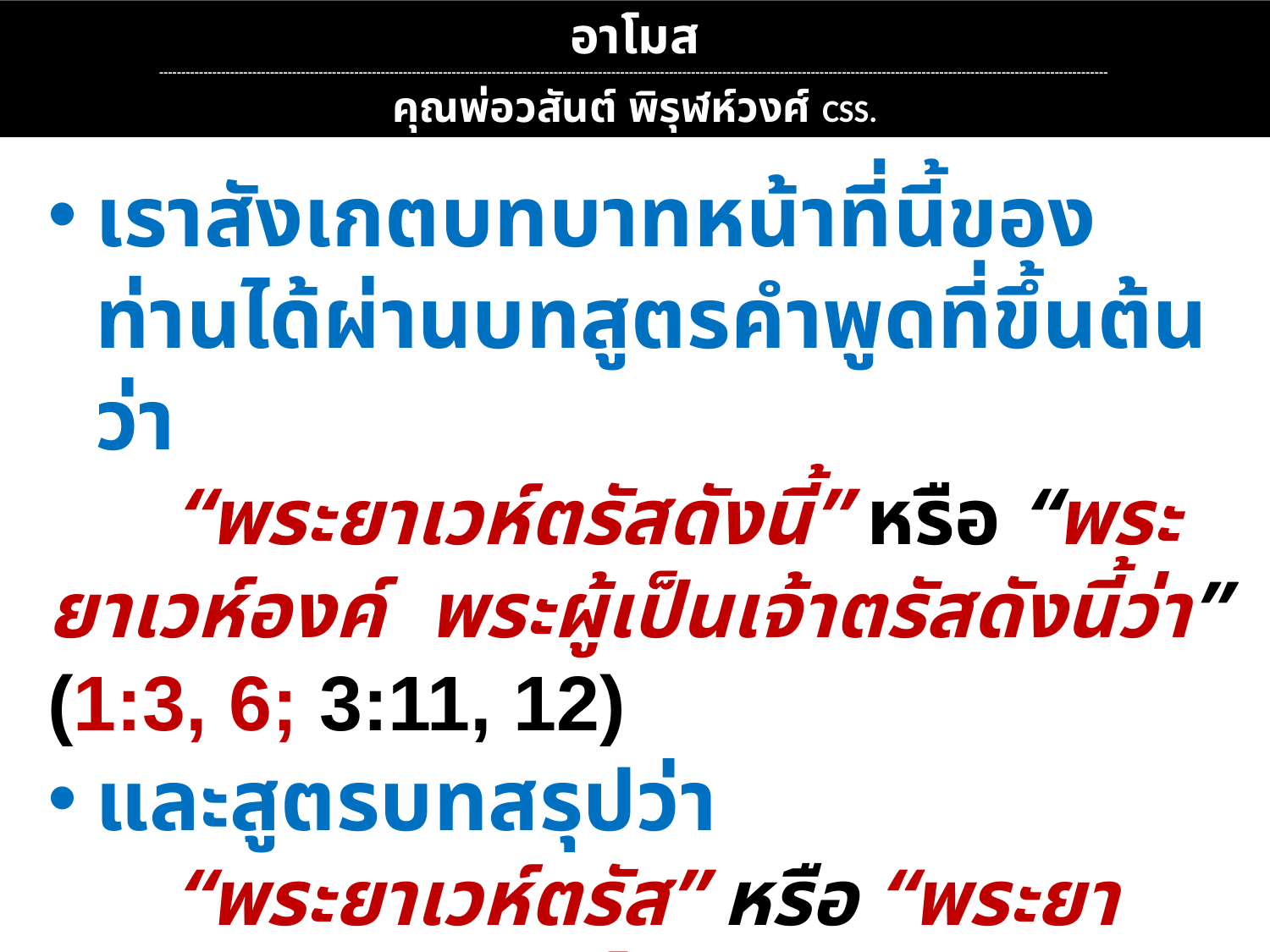

อาโมส
----------------------------------------------------------------------------------------------------------------------------------------------------------------------------------------------------------------------
คุณพ่อวสันต์ พิรุฬห์วงศ์ CSS.
เราสังเกตบทบาทหน้าที่นี้ของท่านได้ผ่านบทสูตรคำพูดที่ขึ้นต้นว่า
	“พระยาเวห์ตรัสดังนี้” หรือ “พระยาเวห์องค์	พระผู้เป็นเจ้าตรัสดังนี้ว่า” (1:3, 6; 3:11, 12)
และสูตรบทสรุปว่า
	“พระยาเวห์ตรัส” หรือ “พระยาเวห์ องค์พระผู้	เป็นเจ้า พระเจ้าจอมจักรวาลตรัส” (2:11, 	16; 3:10, 13)